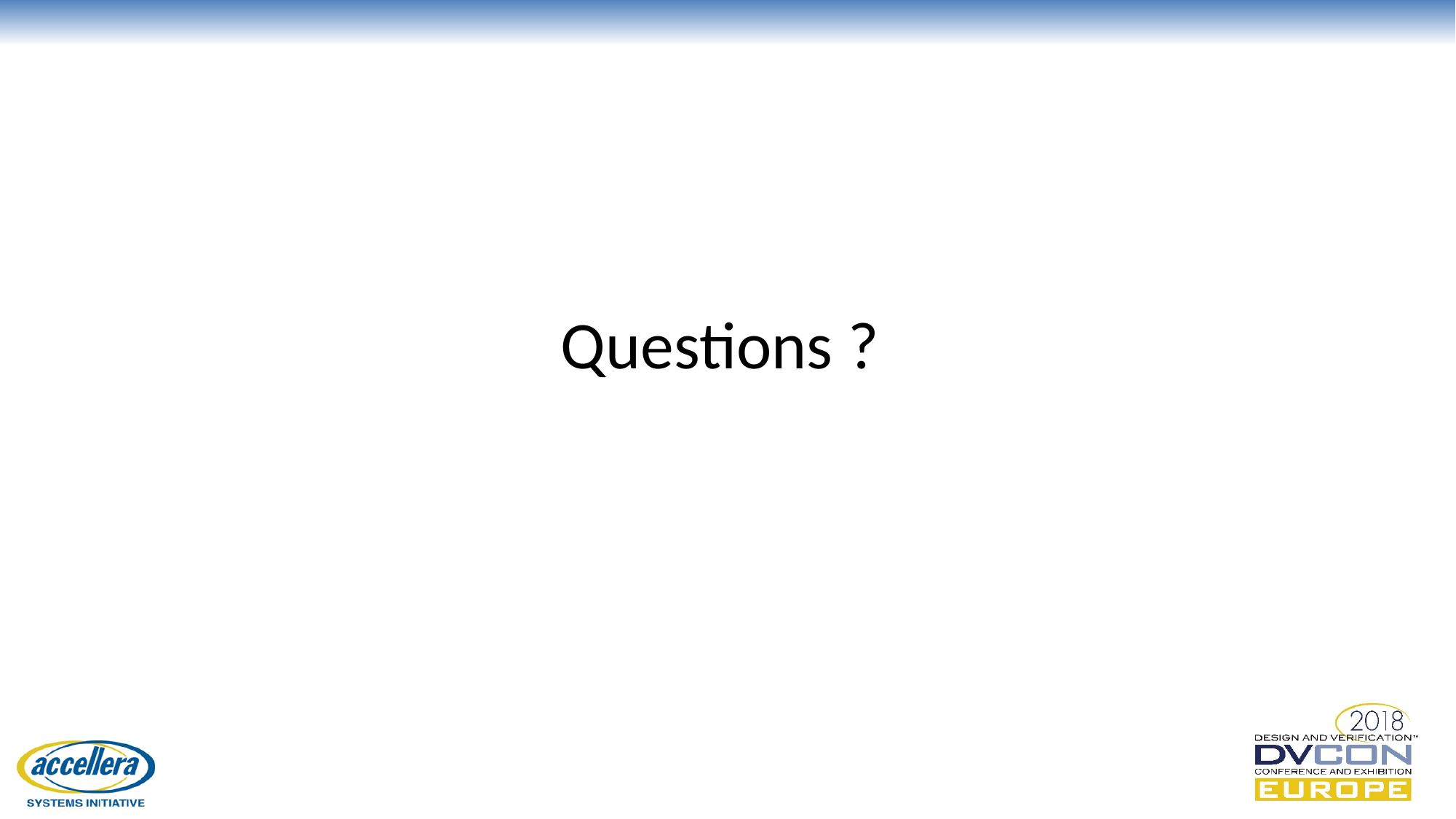

# Questions ?

© Accellera Systems Initiative
14